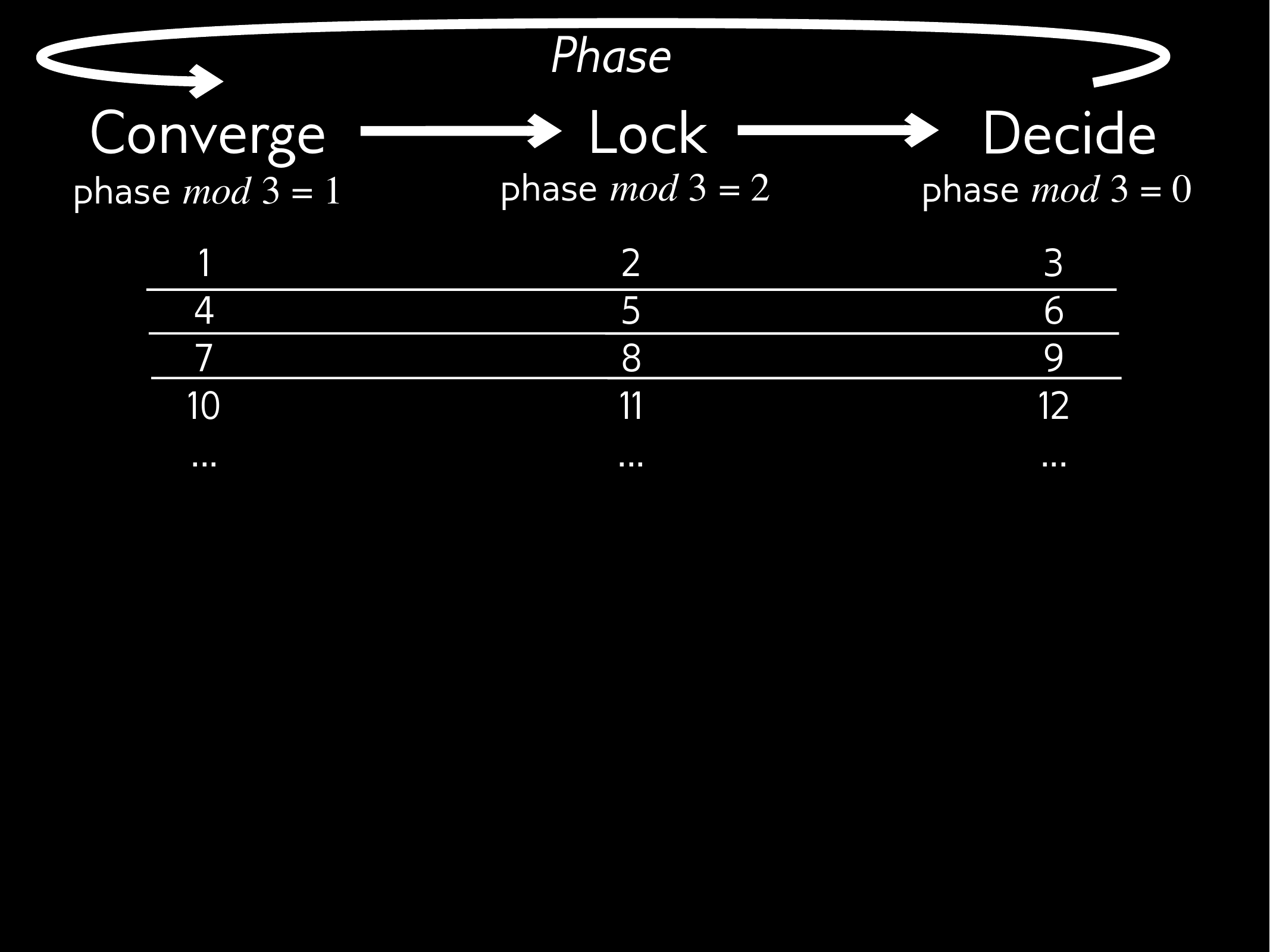

Phase

Converge
Lock
Decide

phase mod 3 = 2
phase mod 3 = 0
phase mod 3 = 1
1
4
7
10
...
2
5
8
11
...
3
6
9
12
...